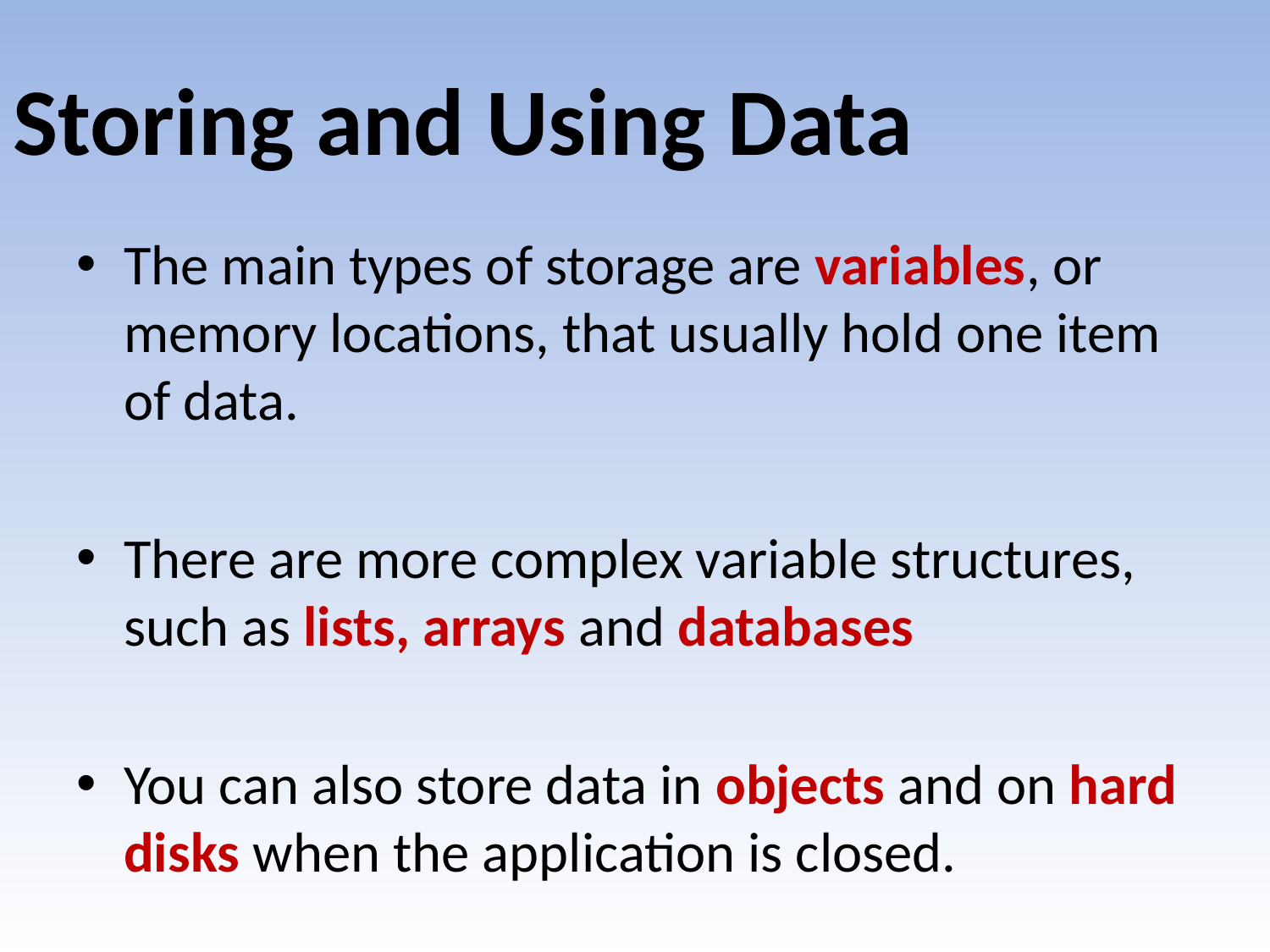

# Storing and Using Data
The main types of storage are variables, or memory locations, that usually hold one item of data.

There are more complex variable structures, such as lists, arrays and databases

You can also store data in objects and on hard disks when the application is closed.